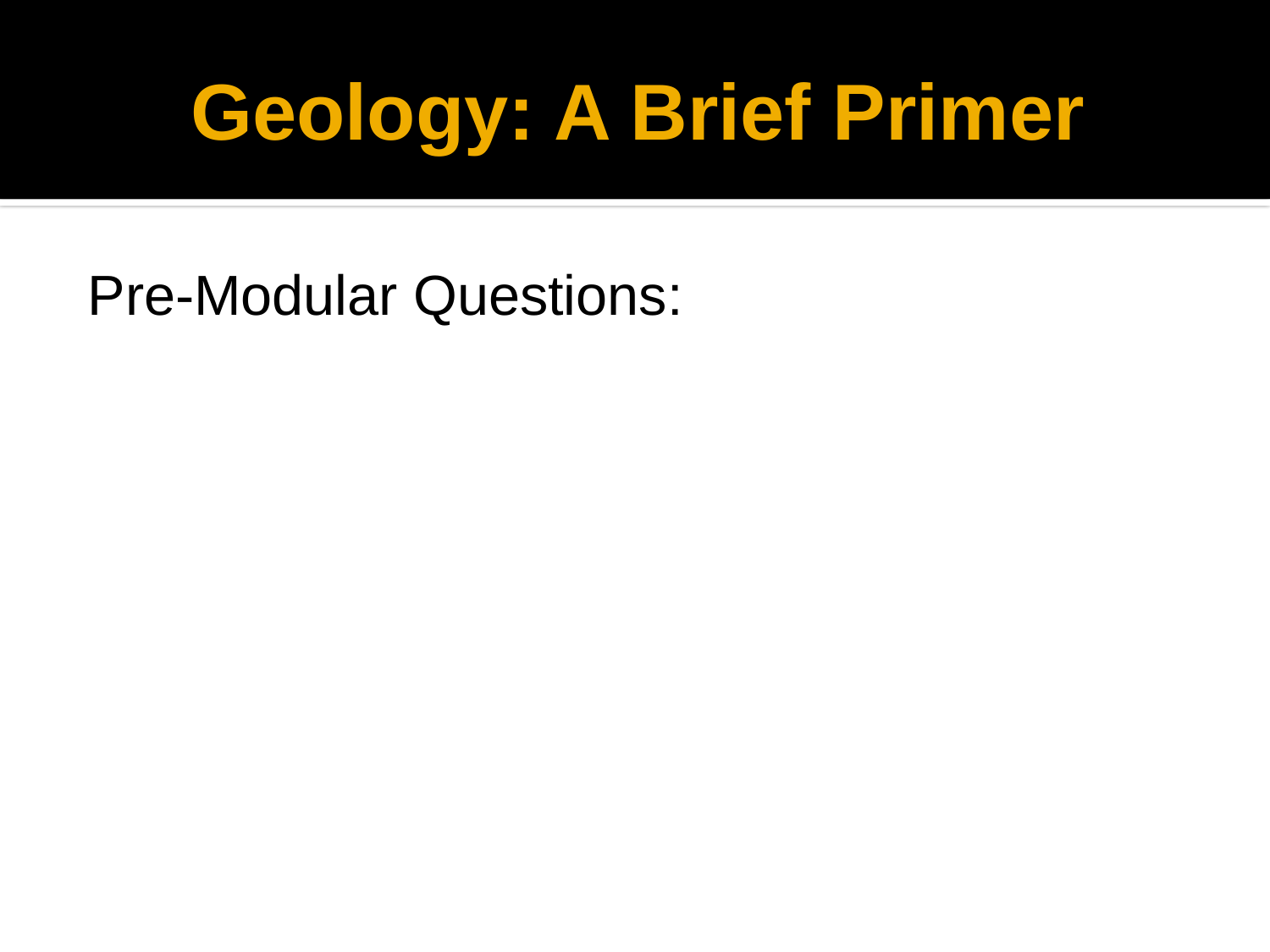

# Geology: A Brief Primer
Pre-Modular Questions: